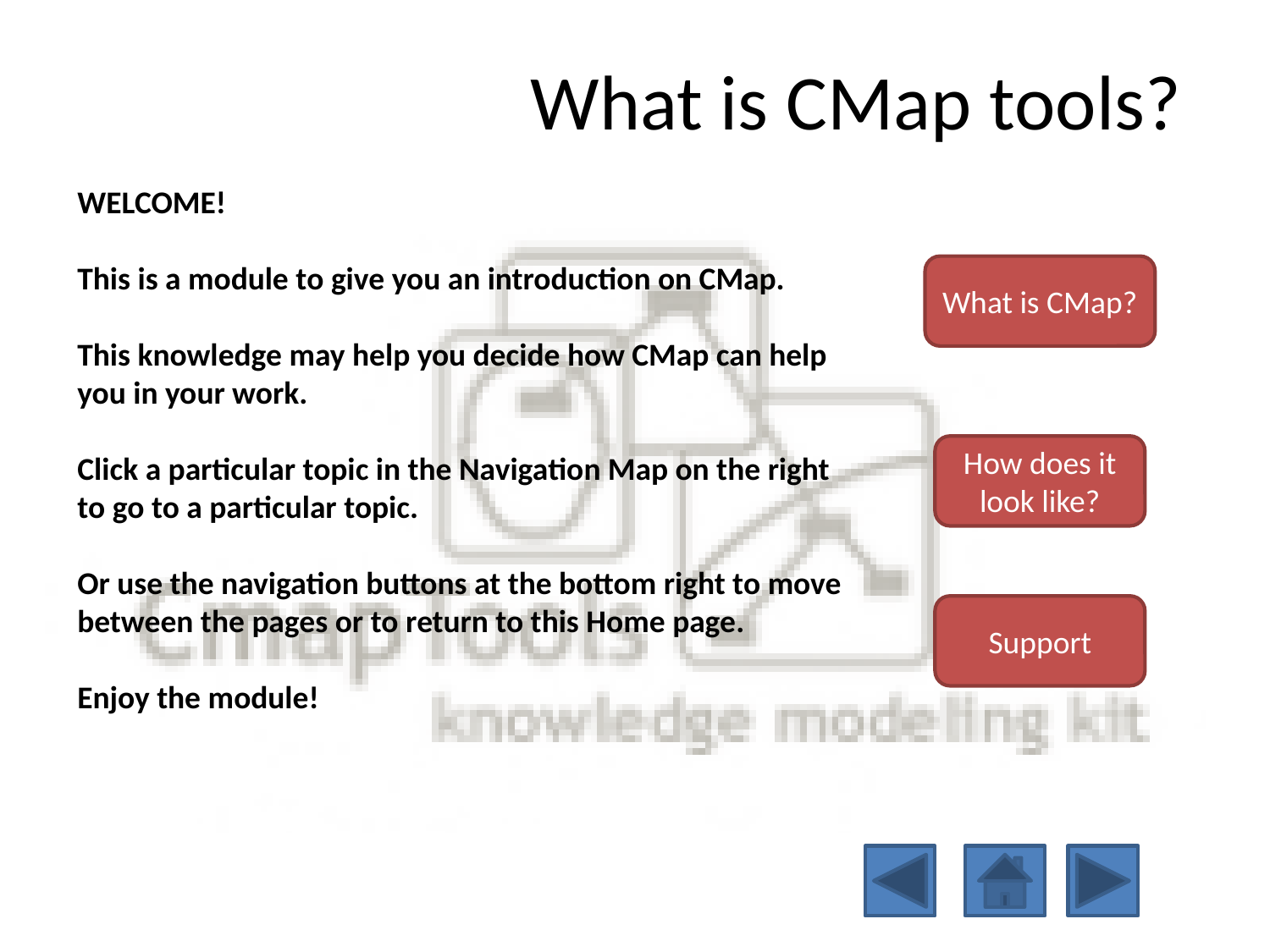

What is CMap tools?
WELCOME!

This is a module to give you an introduction on CMap.

This knowledge may help you decide how CMap can help you in your work.

Click a particular topic in the Navigation Map on the right to go to a particular topic.

Or use the navigation buttons at the bottom right to move between the pages or to return to this Home page.

Enjoy the module!

What is CMap?
How does it look like?
Support